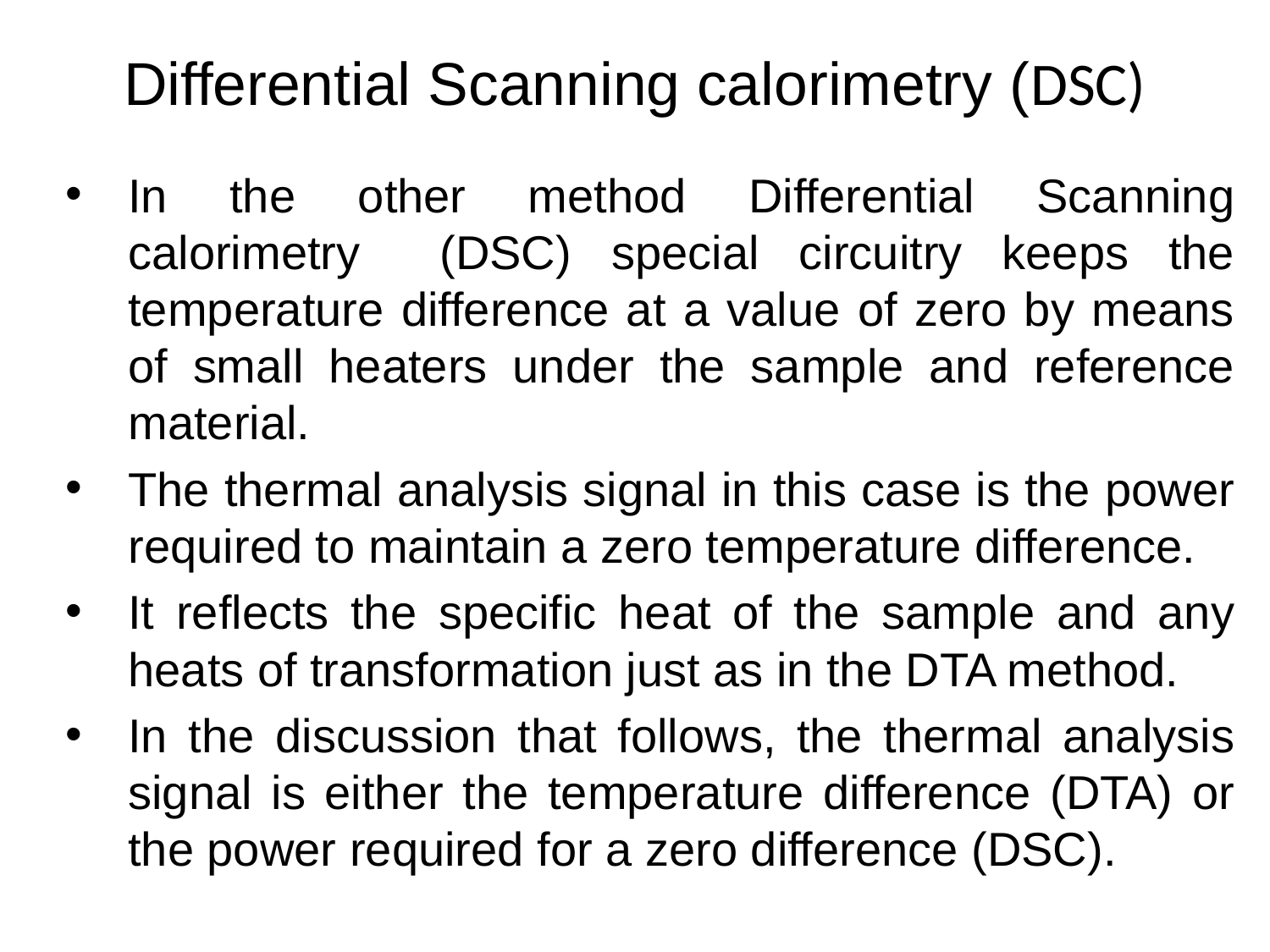

# Differential Scanning calorimetry (DSC)
In the other method Differential Scanning calorimetry  (DSC) special circuitry keeps the temperature difference at a value of zero by means of small heaters under the sample and reference material.
The thermal analysis signal in this case is the power required to maintain a zero temperature difference.
It reflects the specific heat of the sample and any heats of transformation just as in the DTA method.
In the discussion that follows, the thermal analysis signal is either the temperature difference (DTA) or the power required for a zero difference (DSC).